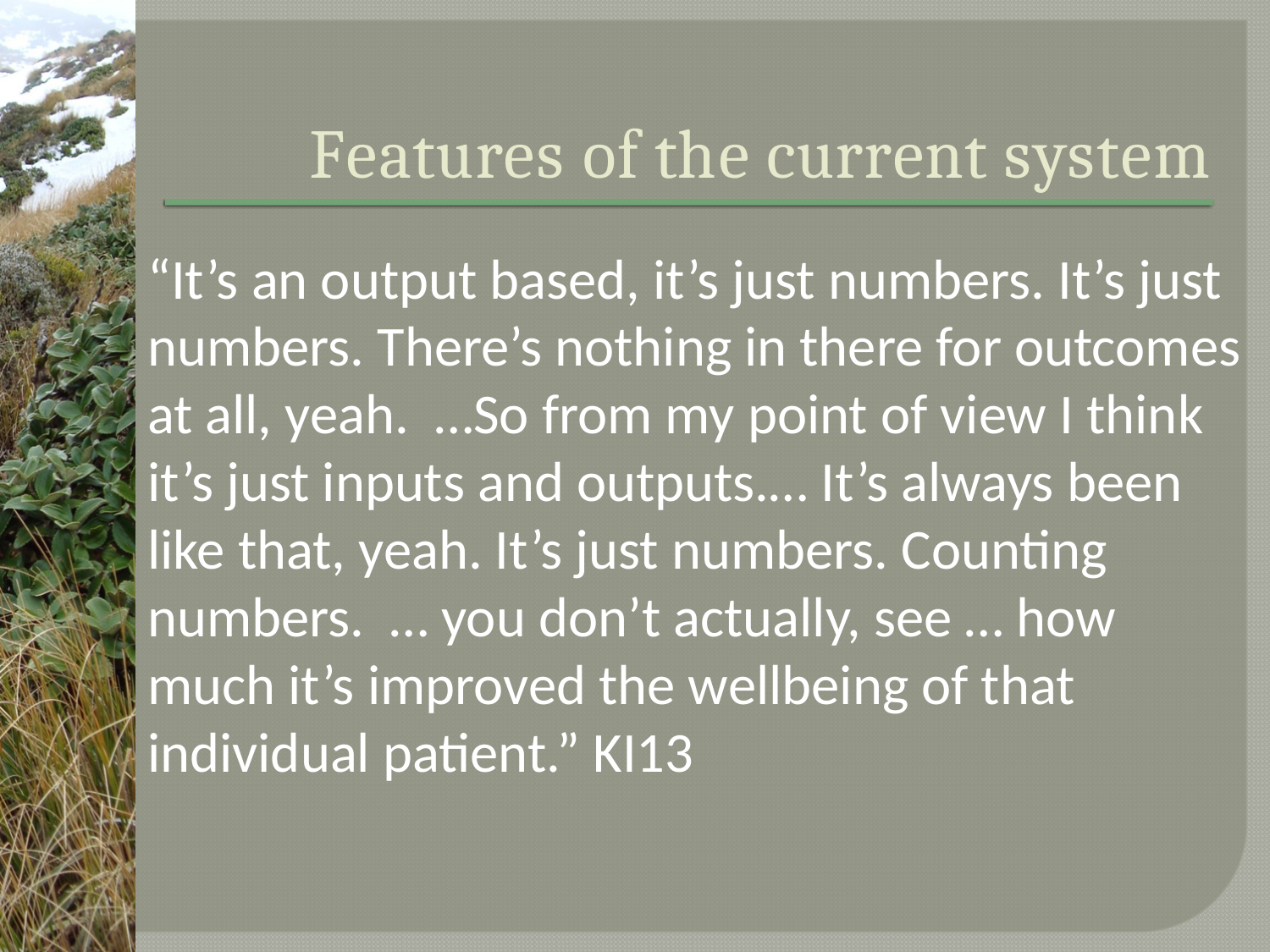

# Features of the current system
“It’s an output based, it’s just numbers. It’s just numbers. There’s nothing in there for outcomes at all, yeah.  …So from my point of view I think it’s just inputs and outputs.… It’s always been like that, yeah. It’s just numbers. Counting numbers.  … you don’t actually, see … how much it’s improved the wellbeing of that individual patient.” KI13